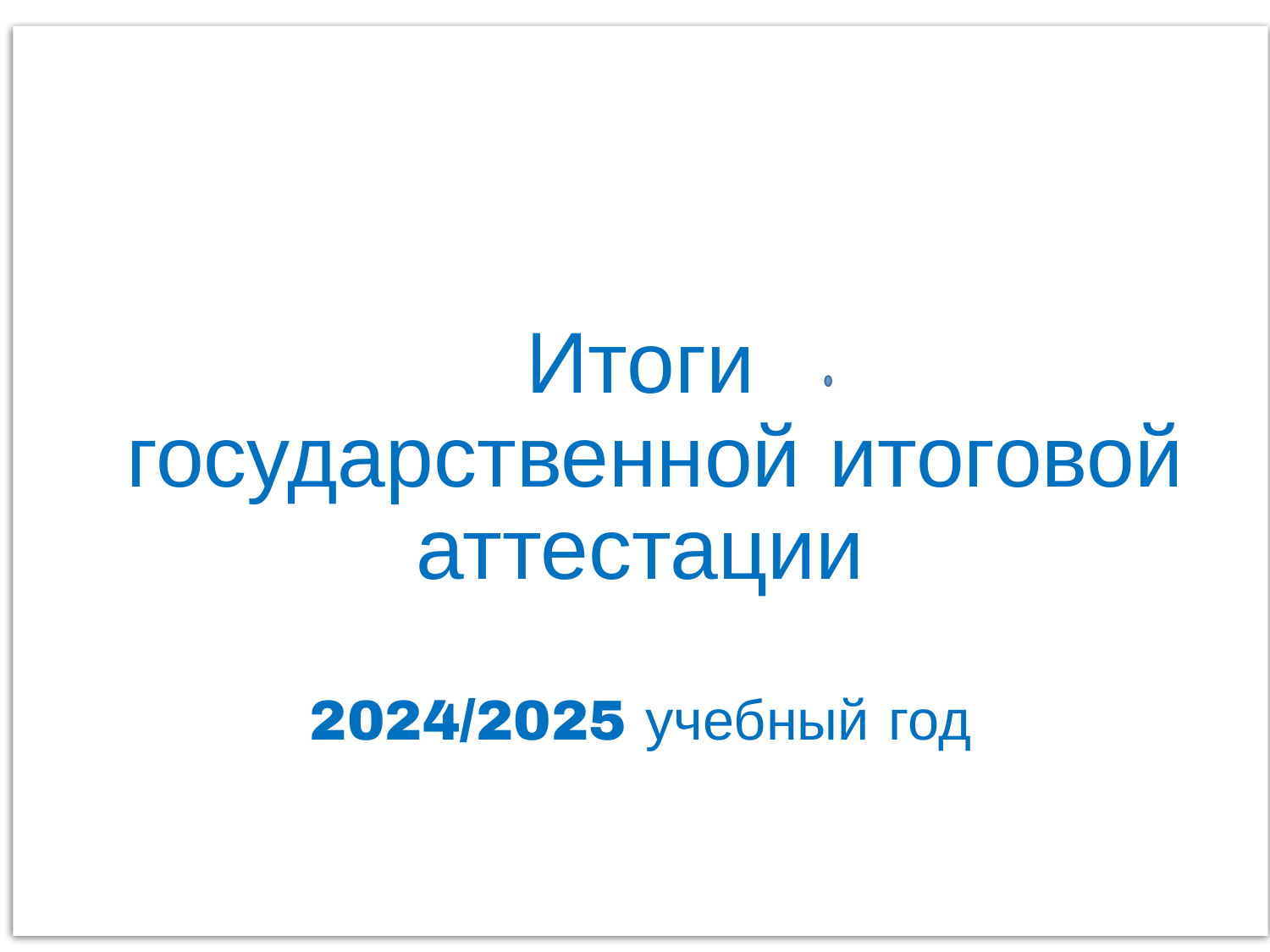

# Итоги государственной итоговой аттестации 2024/2025 учебный год